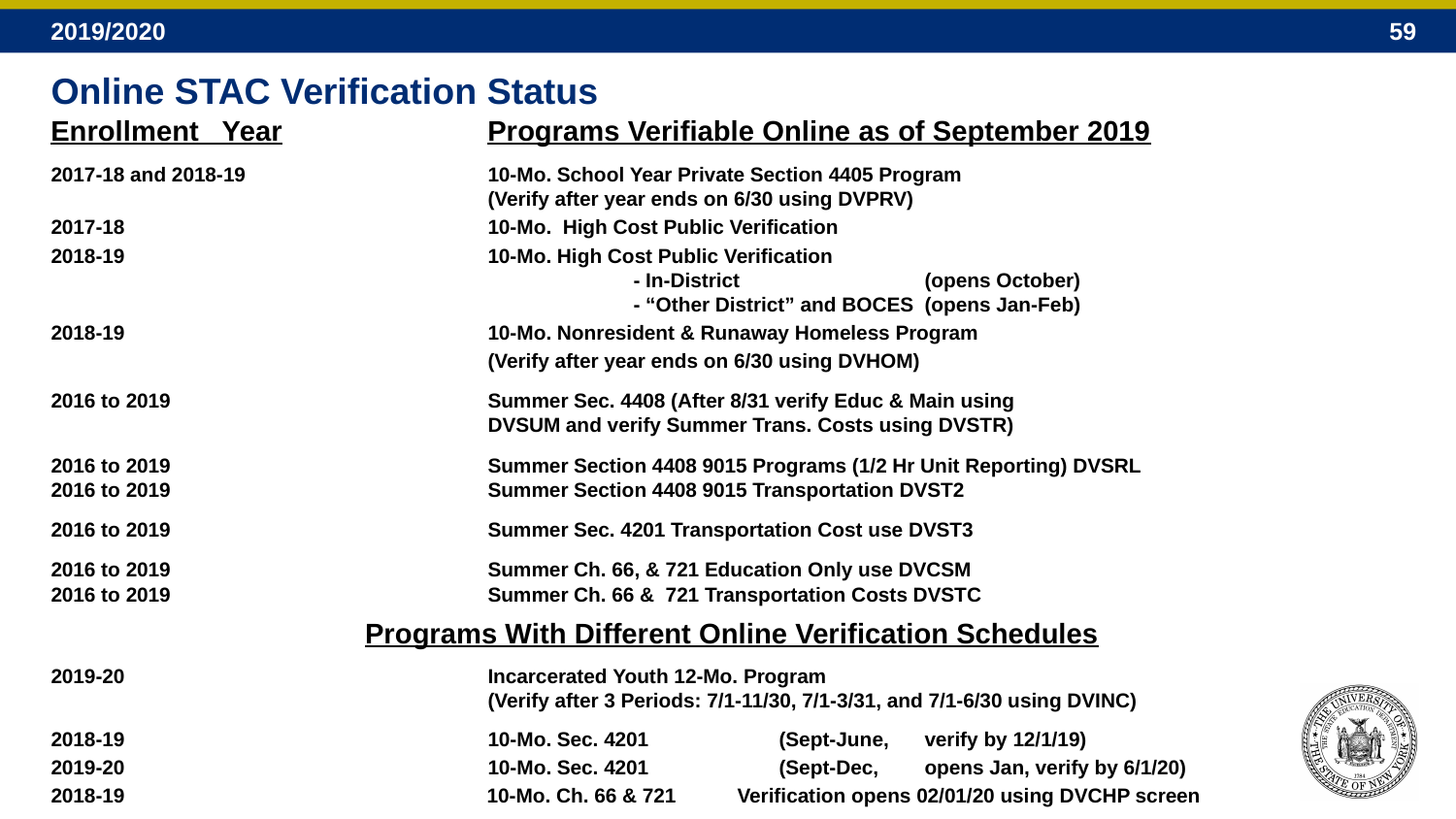

# Online STAC Verification Status
Enrollment   Year		Programs Verifiable Online as of September 2019
2017-18 and 2018-19	10-Mo. School Year Private Section 4405 Program
(Verify after year ends on 6/30 using DVPRV)
2017-18	10-Mo.  High Cost Public Verification
2018-19	10-Mo. High Cost Public Verification
	- In-District		(opens October)
	- “Other District” and BOCES	(opens Jan-Feb)
2018-19	10-Mo. Nonresident & Runaway Homeless Program
	(Verify after year ends on 6/30 using DVHOM)
2016 to 2019	Summer Sec. 4408 (After 8/31 verify Educ & Main using
DVSUM and verify Summer Trans. Costs using DVSTR)
2016 to 2019	Summer Section 4408 9015 Programs (1/2 Hr Unit Reporting) DVSRL
2016 to 2019	Summer Section 4408 9015 Transportation DVST2
2016 to 2019	Summer Sec. 4201 Transportation Cost use DVST3
2016 to 2019	Summer Ch. 66, & 721 Education Only use DVCSM
2016 to 2019	Summer Ch. 66 &  721 Transportation Costs DVSTC
 Programs With Different Online Verification Schedules
2019-20	Incarcerated Youth 12-Mo. Program
(Verify after 3 Periods: 7/1-11/30, 7/1-3/31, and 7/1-6/30 using DVINC)
2018-19	10-Mo. Sec. 4201	(Sept-June,	verify by 12/1/19)
2019-20	10-Mo. Sec. 4201	(Sept-Dec,	opens Jan, verify by 6/1/20)
2018-19                                                                 10-Mo. Ch. 66 & 721           Verification opens 02/01/20 using DVCHP screen